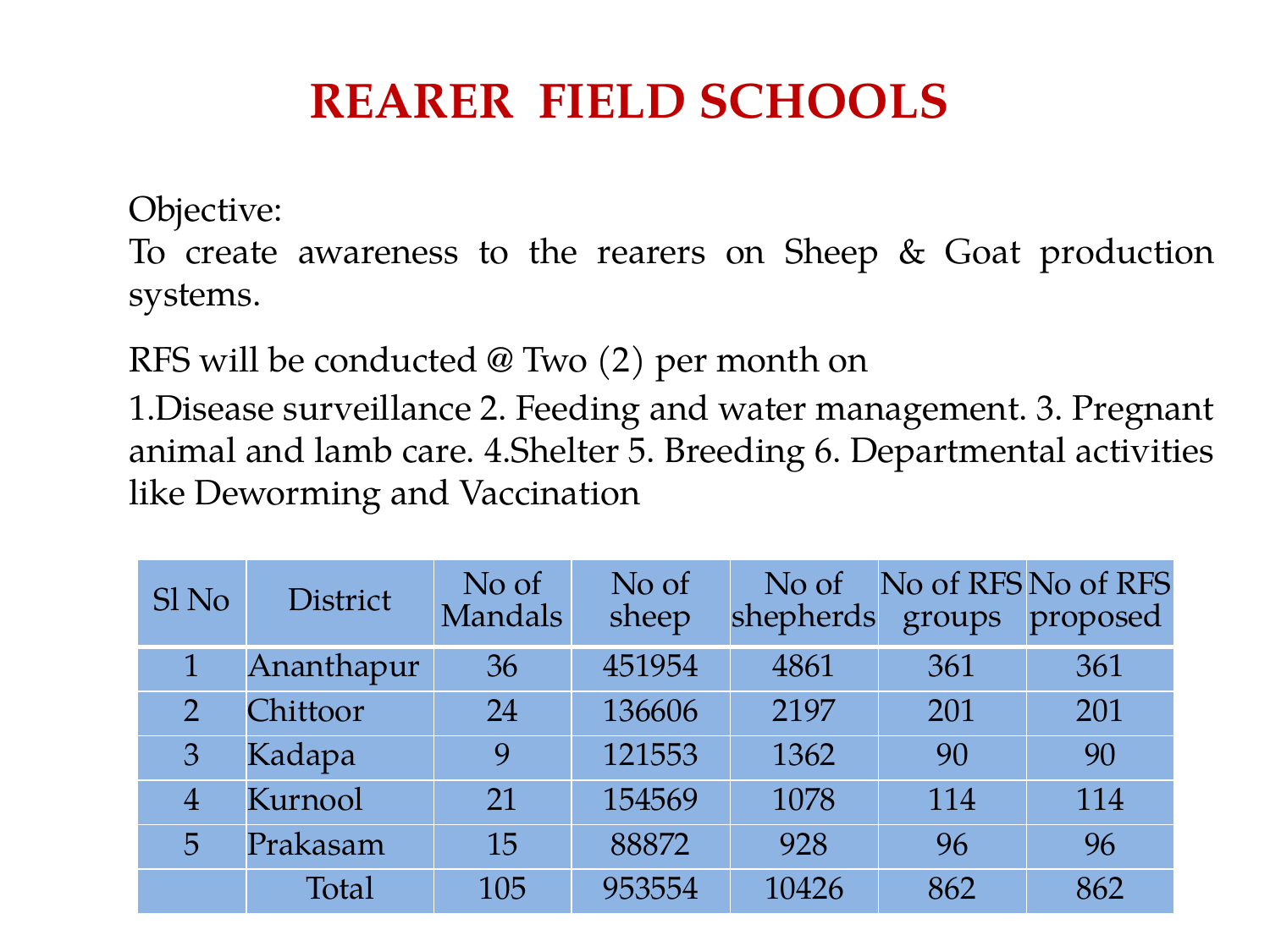

# REARER  FIELD SCHOOLS
Objective:
To create awareness to the rearers on Sheep & Goat production systems.

RFS will be conducted @ Two (2) per month on

1.Disease surveillance 2. Feeding and water management. 3. Pregnant animal and lamb care. 4.Shelter 5. Breeding 6. Departmental activities like Deworming and Vaccination
| Sl No | District | No of Mandals | No of sheep | No of shepherds | No of RFS groups | No of RFS proposed |
| --- | --- | --- | --- | --- | --- | --- |
| 1 | Ananthapur | 36 | 451954 | 4861 | 361 | 361 |
| 2 | Chittoor | 24 | 136606 | 2197 | 201 | 201 |
| 3 | Kadapa | 9 | 121553 | 1362 | 90 | 90 |
| 4 | Kurnool | 21 | 154569 | 1078 | 114 | 114 |
| 5 | Prakasam | 15 | 88872 | 928 | 96 | 96 |
|  | Total | 105 | 953554 | 10426 | 862 | 862 |